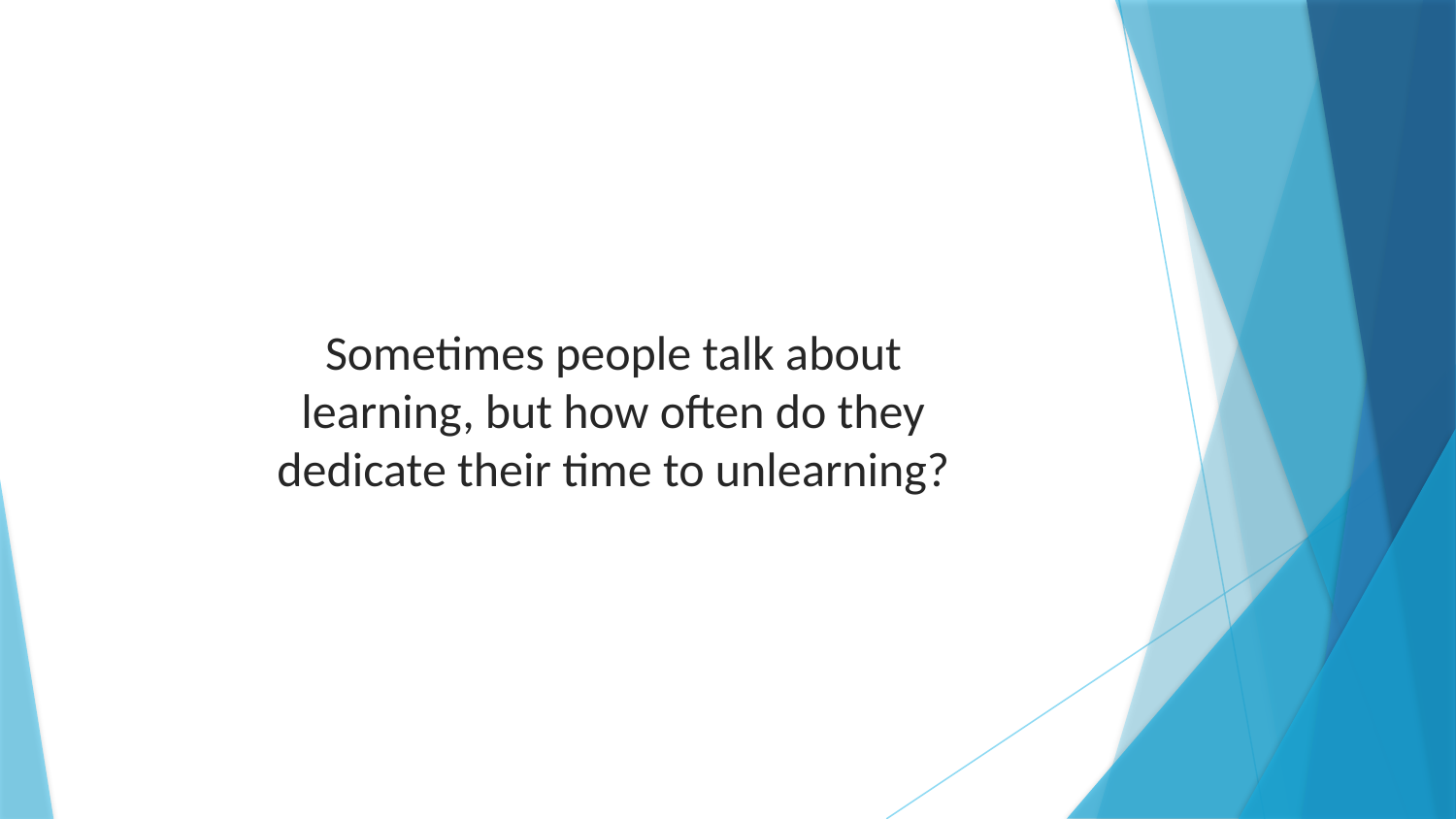

Sometimes people talk about learning, but how often do they dedicate their time to unlearning?